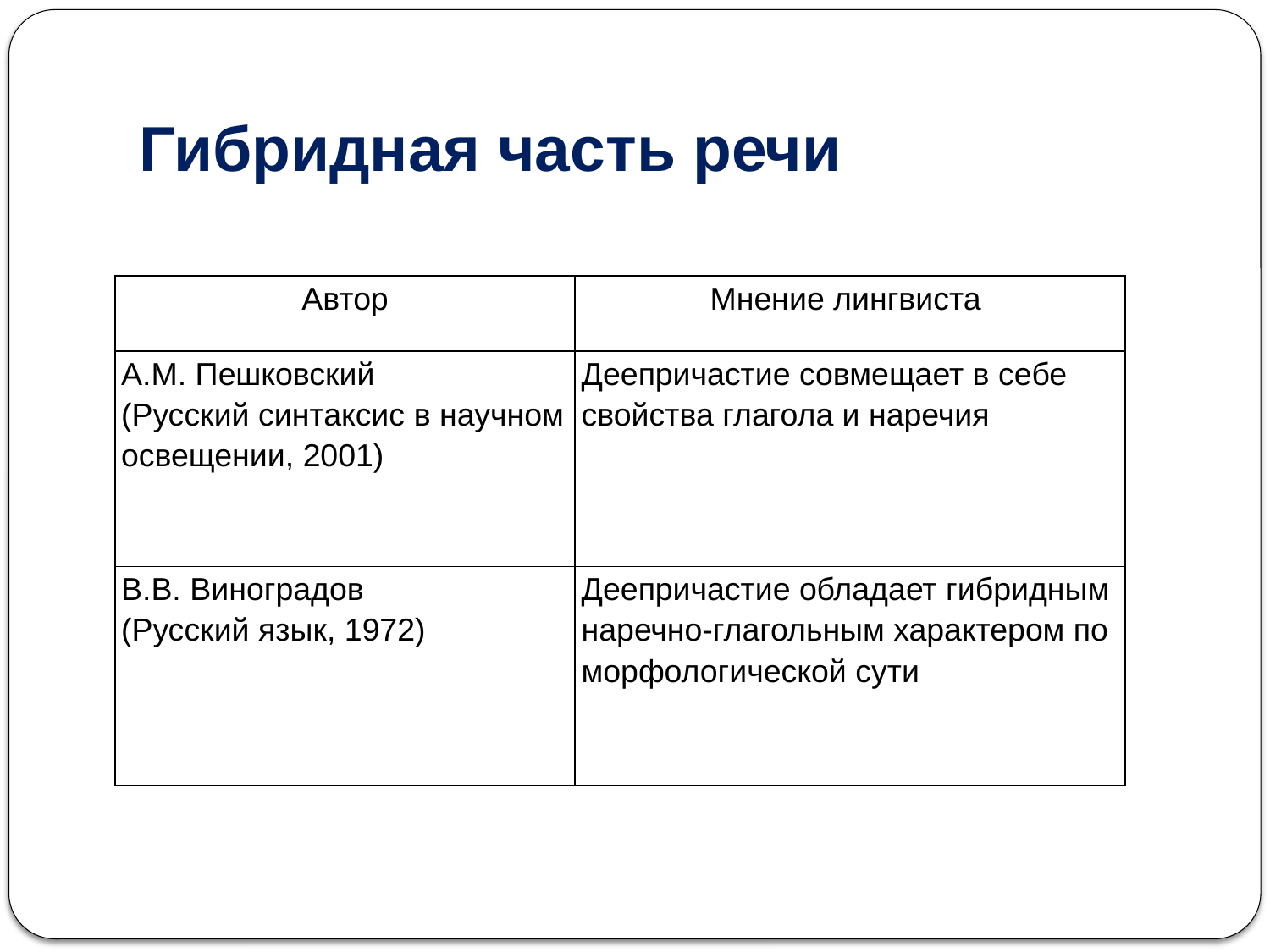

# Гибридная часть речи
| Автор | Мнение лингвиста |
| --- | --- |
| А.М. Пешковский (Русский синтаксис в научном освещении, 2001) | Деепричастие совмещает в себе свойства глагола и наречия |
| В.В. Виноградов (Русский язык, 1972) | Деепричастие обладает гибридным наречно-глагольным характером по морфологической сути |